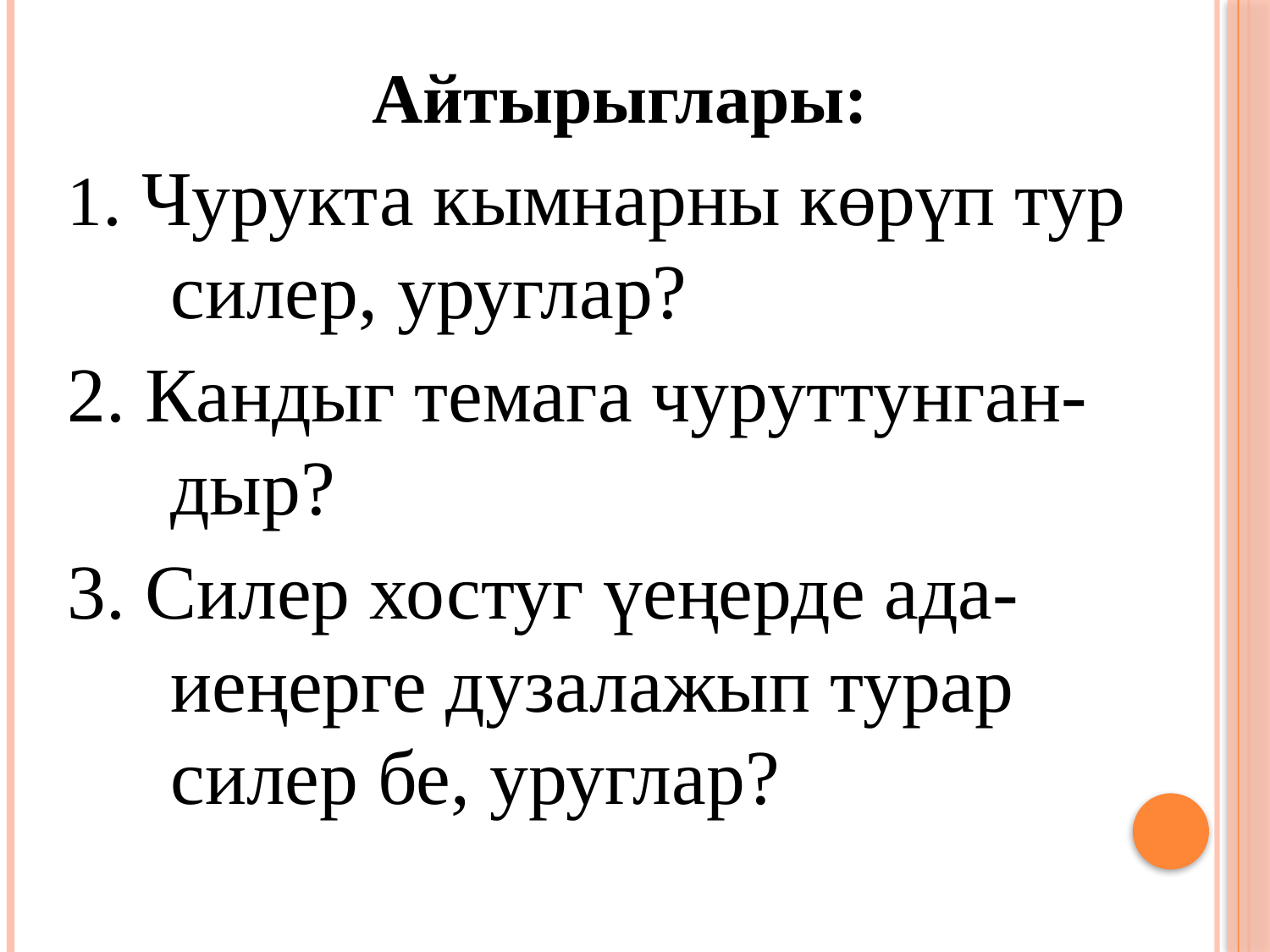

Айтырыглары:
1. Чурукта кымнарны кɵрүп тур силер, уруглар?
2. Кандыг темага чуруттунган-дыр?
3. Силер хостуг үеңерде ада-иеңерге дузалажып турар силер бе, уруглар?